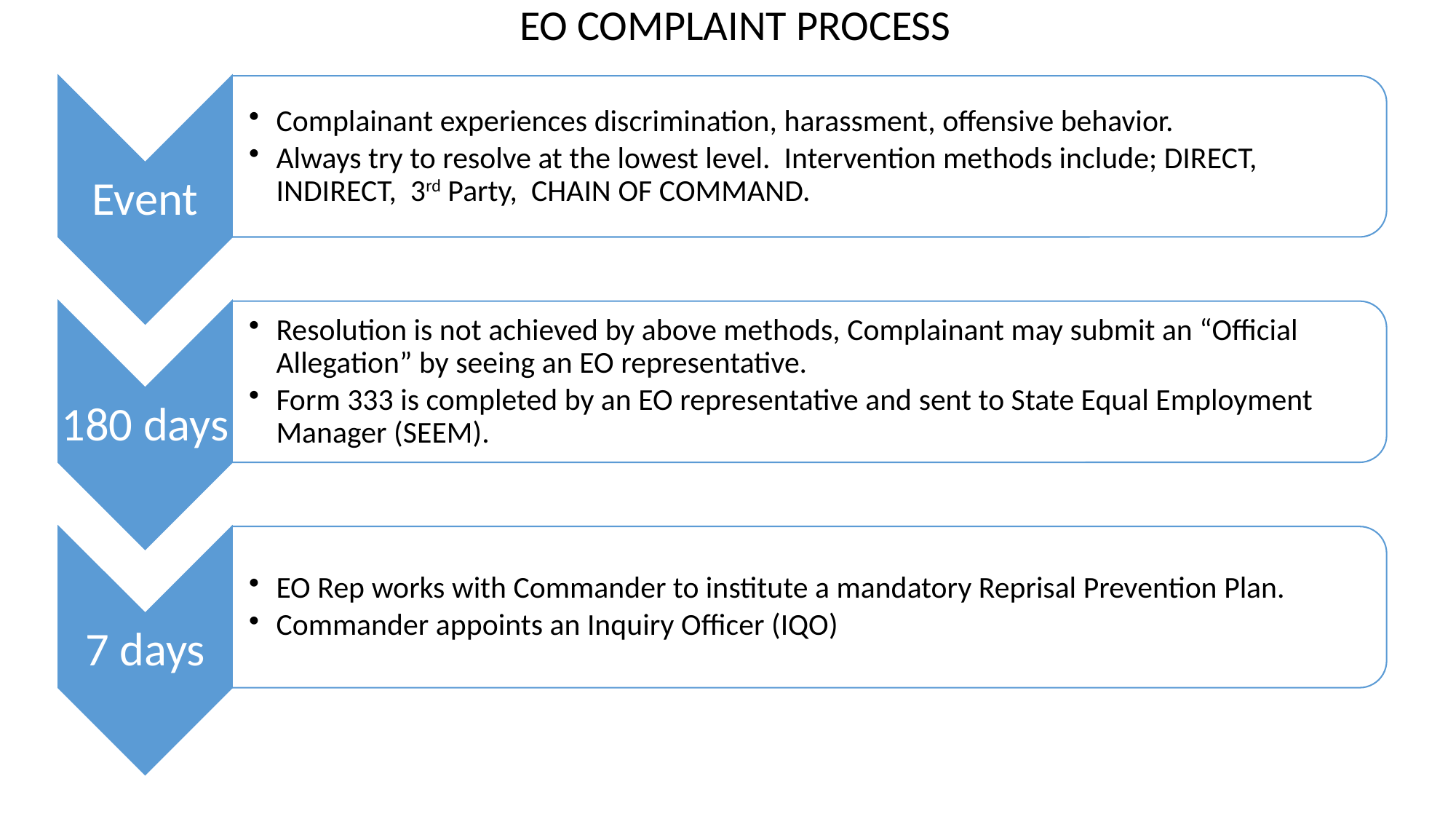

EO COMPLAINT PROCESS
Event
Complainant experiences discrimination, harassment, offensive behavior.
Always try to resolve at the lowest level.  Intervention methods include; DIRECT,  INDIRECT,  3rd Party,  CHAIN OF COMMAND.
180 days
Resolution is not achieved by above methods, Complainant may submit an “Official Allegation” by seeing an EO representative.
Form 333 is completed by an EO representative and sent to State Equal Employment Manager (SEEM).
7 days
EO Rep works with Commander to institute a mandatory Reprisal Prevention Plan.
Commander appoints an Inquiry Officer (IQO)